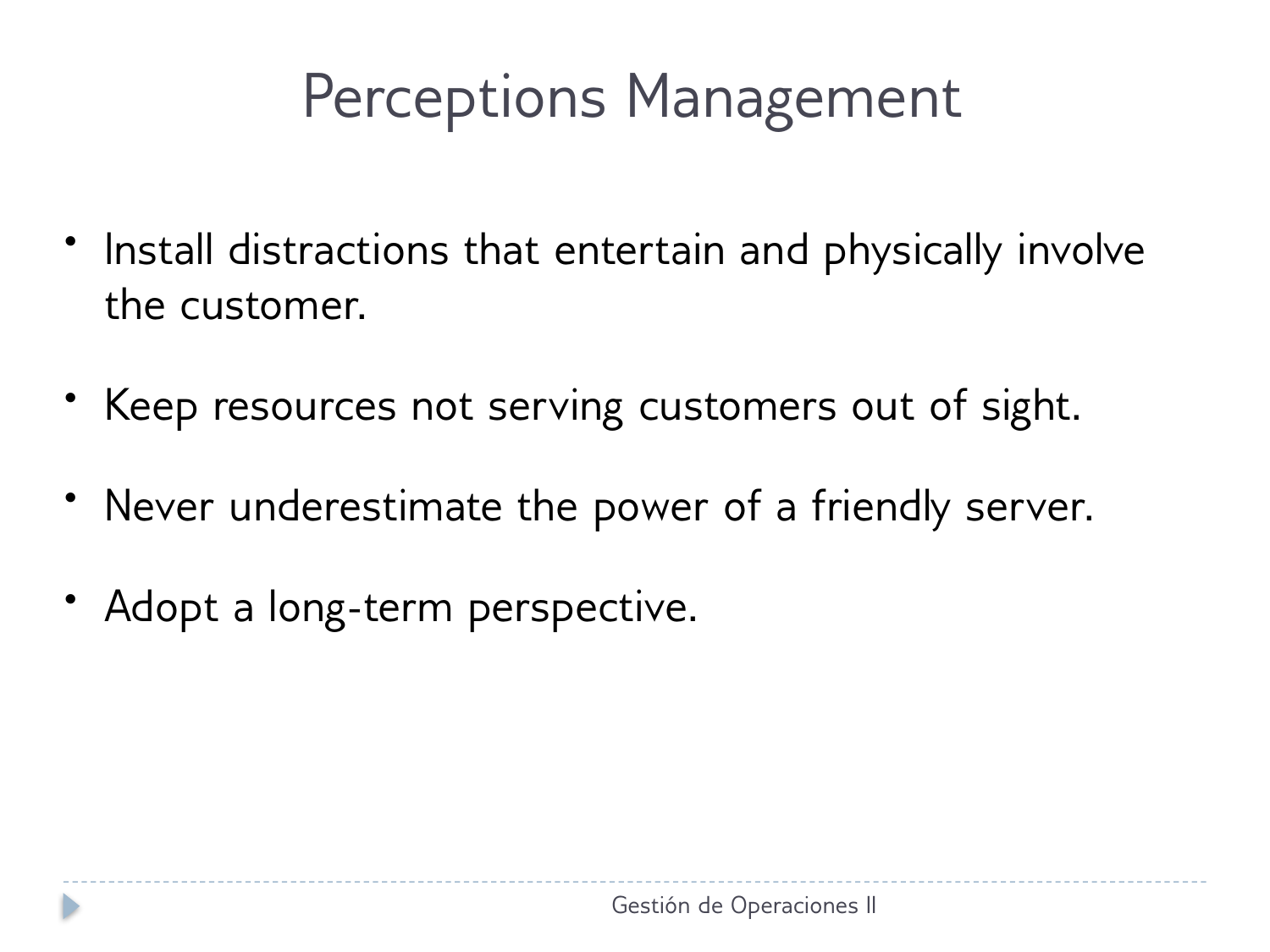

Perceptions Management
Install distractions that entertain and physically involve the customer.
Keep resources not serving customers out of sight.
Never underestimate the power of a friendly server.
Adopt a long-term perspective.
Gestión de Operaciones II